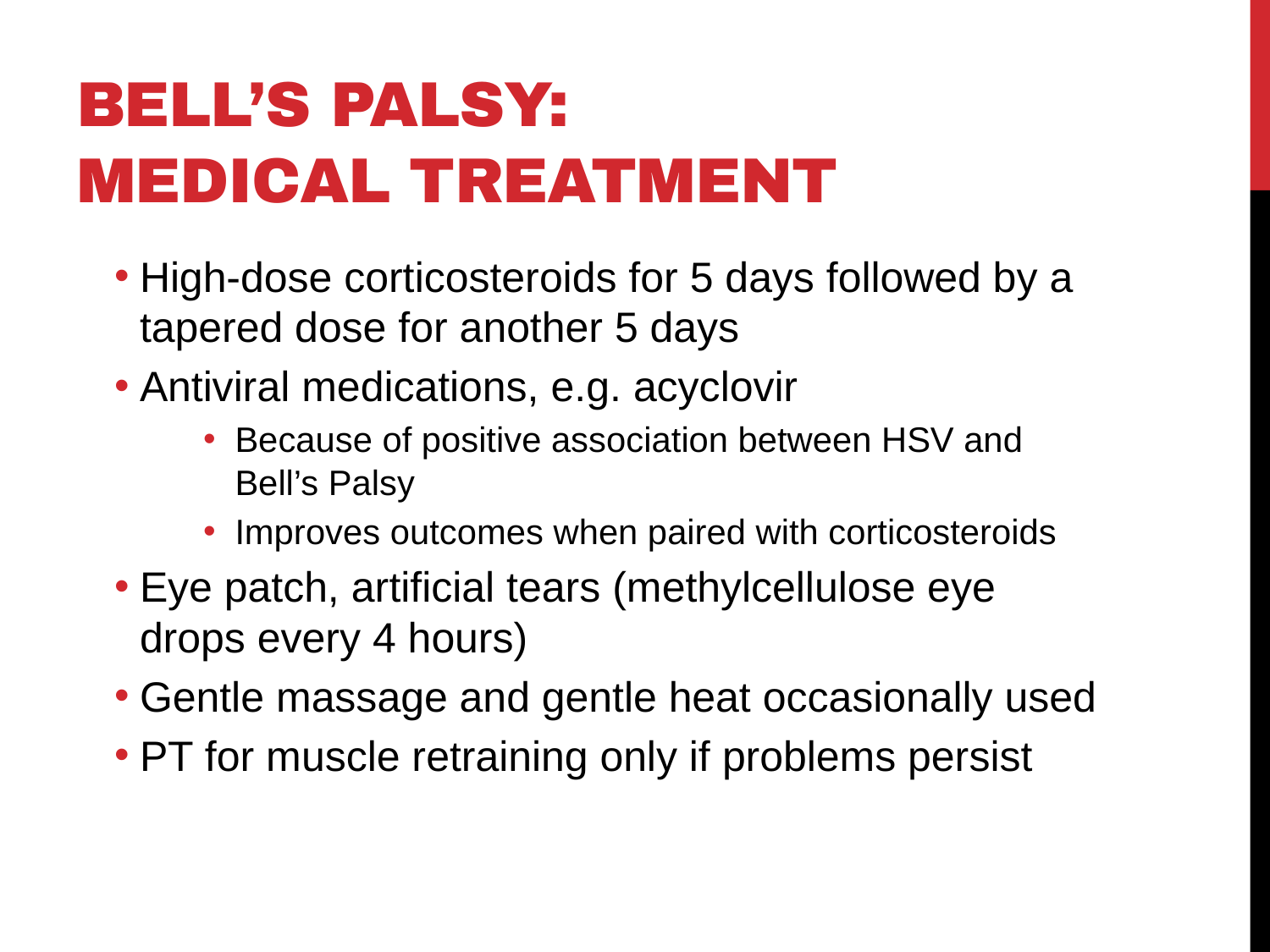

# Bell’s Palsy: Medical Treatment
High-dose corticosteroids for 5 days followed by a tapered dose for another 5 days
Antiviral medications, e.g. acyclovir
Because of positive association between HSV and Bell’s Palsy
Improves outcomes when paired with corticosteroids
Eye patch, artificial tears (methylcellulose eye drops every 4 hours)
Gentle massage and gentle heat occasionally used
PT for muscle retraining only if problems persist